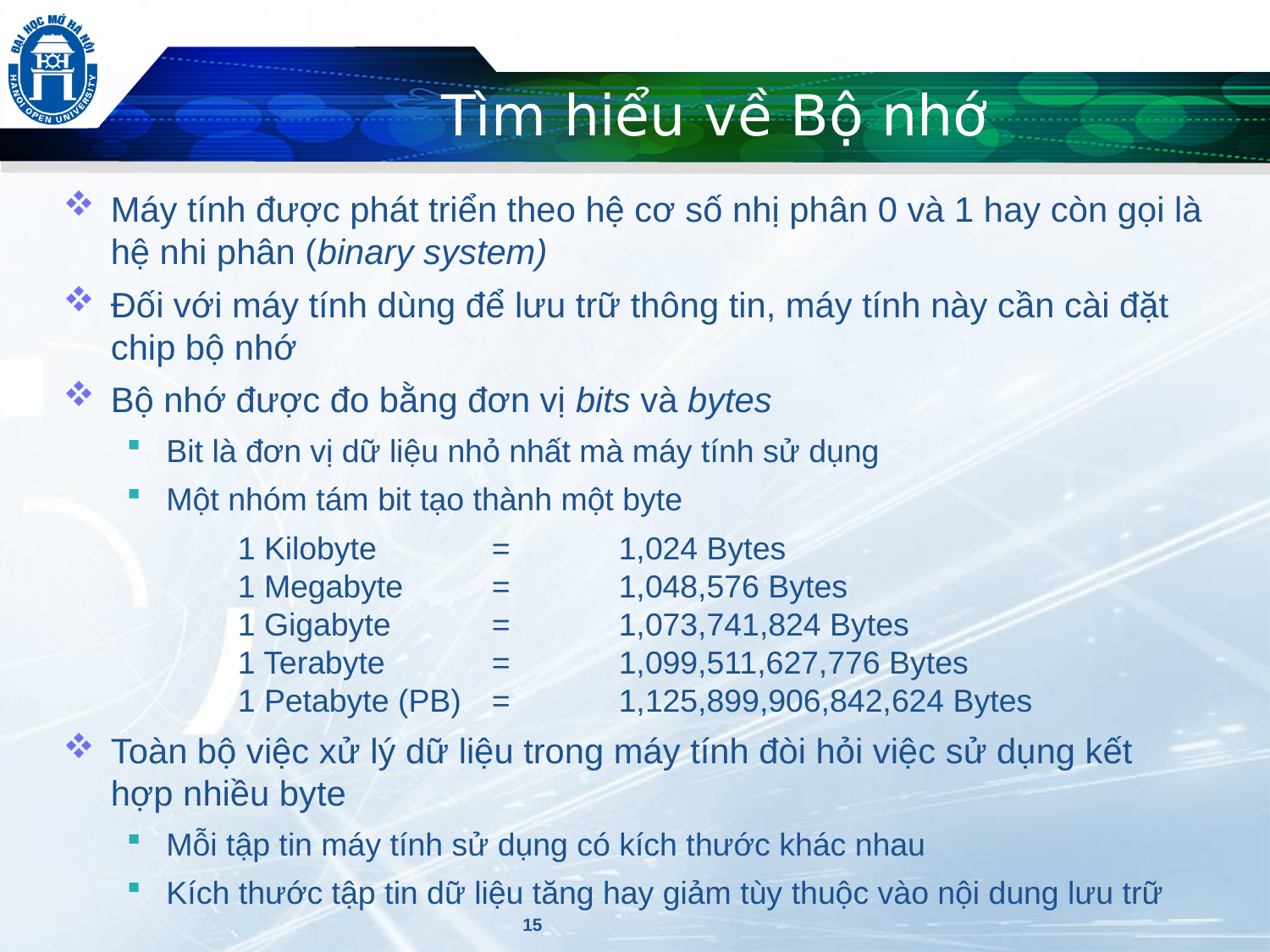

# Tìm hiểu về Bộ nhớ
Máy tính được phát triển theo hệ cơ số nhị phân 0 và 1 hay còn gọi là hệ nhi phân (binary system)
Đối với máy tính dùng để lưu trữ thông tin, máy tính này cần cài đặt chip bộ nhớ
Bộ nhớ được đo bằng đơn vị bits và bytes
Bit là đơn vị dữ liệu nhỏ nhất mà máy tính sử dụng
Một nhóm tám bit tạo thành một byte
		1 Kilobyte	=	1,024 Bytes
	1 Megabyte	=	1,048,576 Bytes
	1 Gigabyte	=	1,073,741,824 Bytes
	1 Terabyte	=	1,099,511,627,776 Bytes
	1 Petabyte (PB)	=	1,125,899,906,842,624 Bytes
Toàn bộ việc xử lý dữ liệu trong máy tính đòi hỏi việc sử dụng kết hợp nhiều byte
Mỗi tập tin máy tính sử dụng có kích thước khác nhau
Kích thước tập tin dữ liệu tăng hay giảm tùy thuộc vào nội dung lưu trữ
15